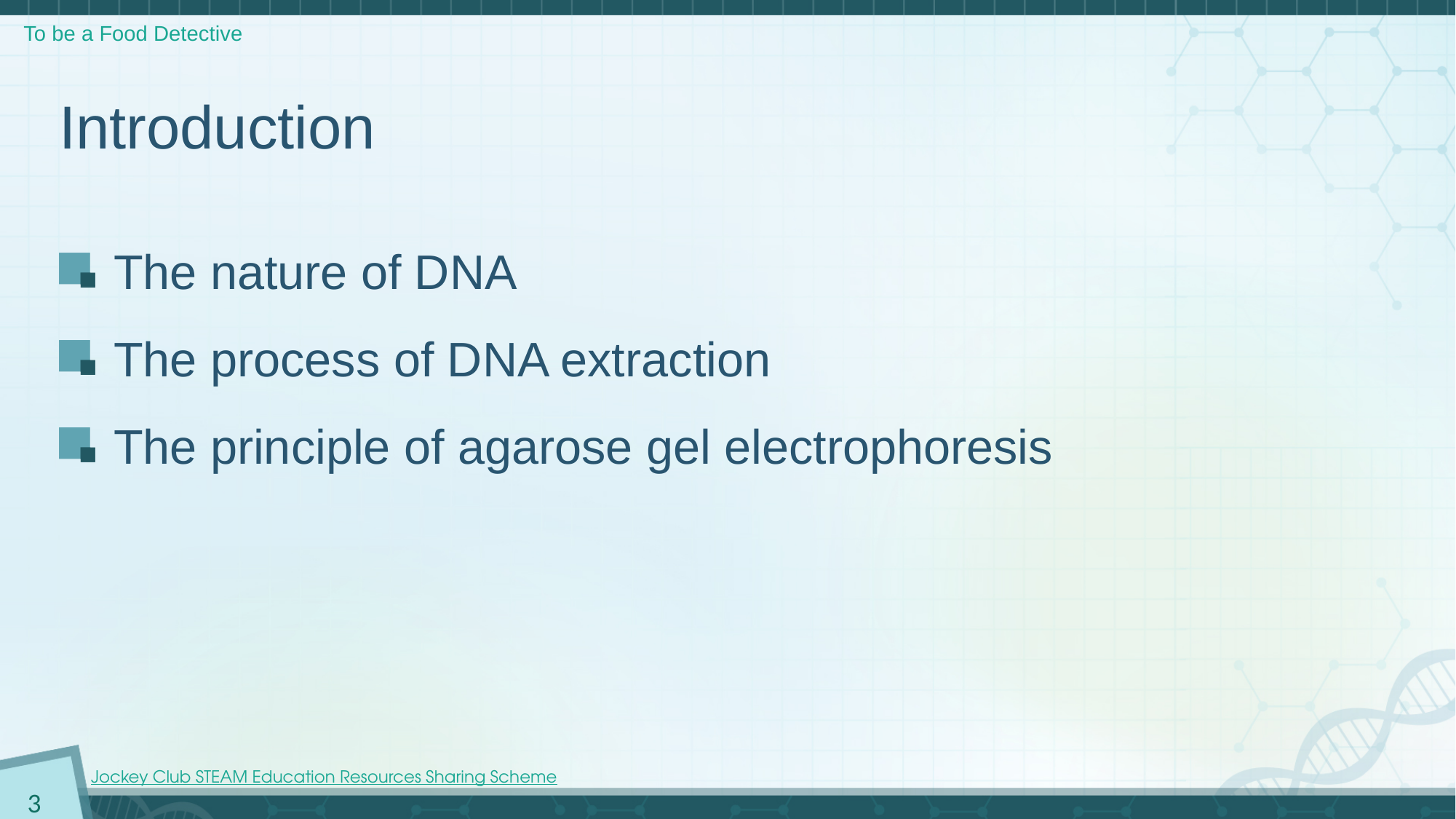

# Introduction
The nature of DNA
The process of DNA extraction
The principle of agarose gel electrophoresis

3